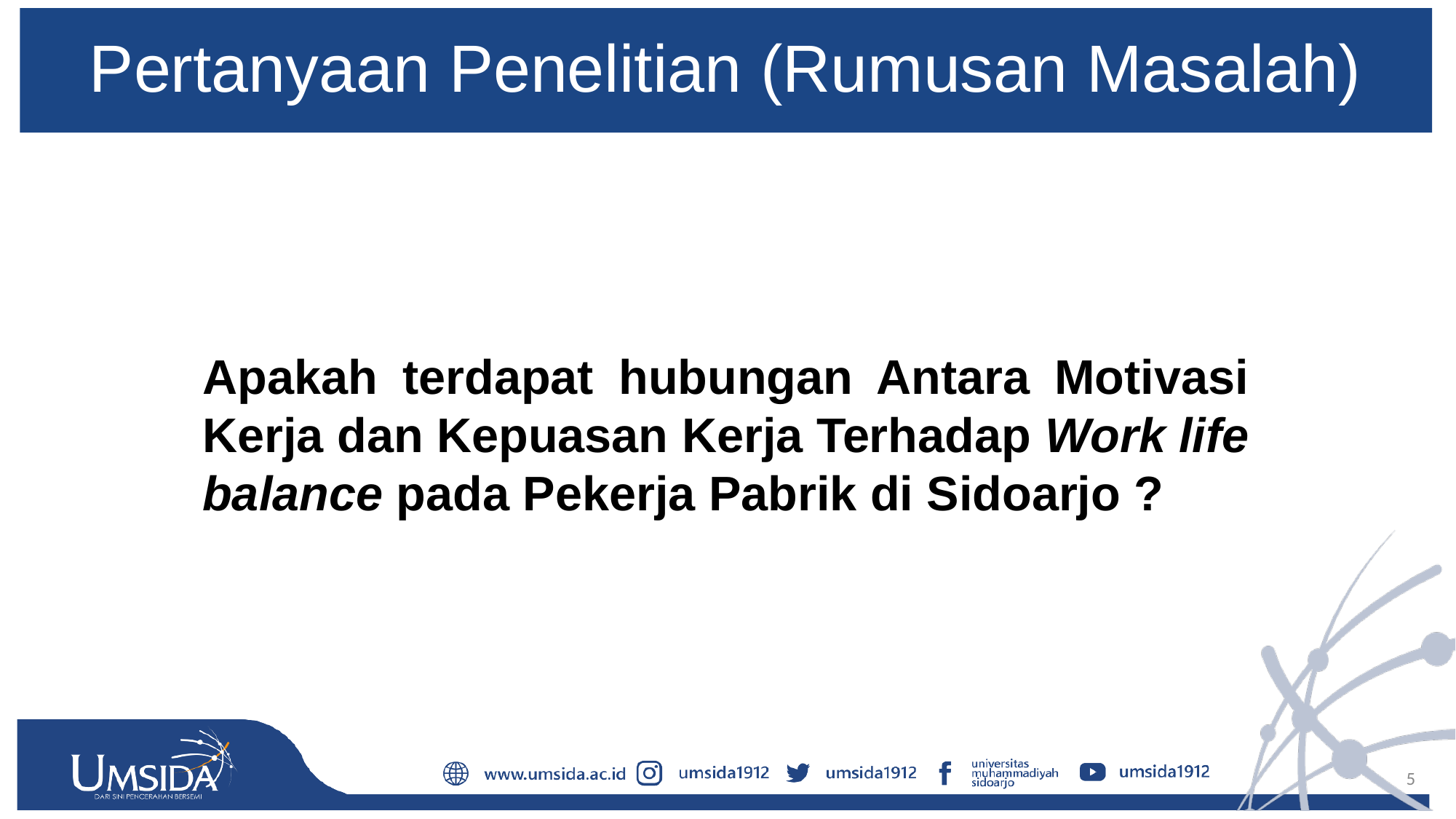

# Pertanyaan Penelitian (Rumusan Masalah)
Apakah terdapat hubungan Antara Motivasi Kerja dan Kepuasan Kerja Terhadap Work life balance pada Pekerja Pabrik di Sidoarjo ?